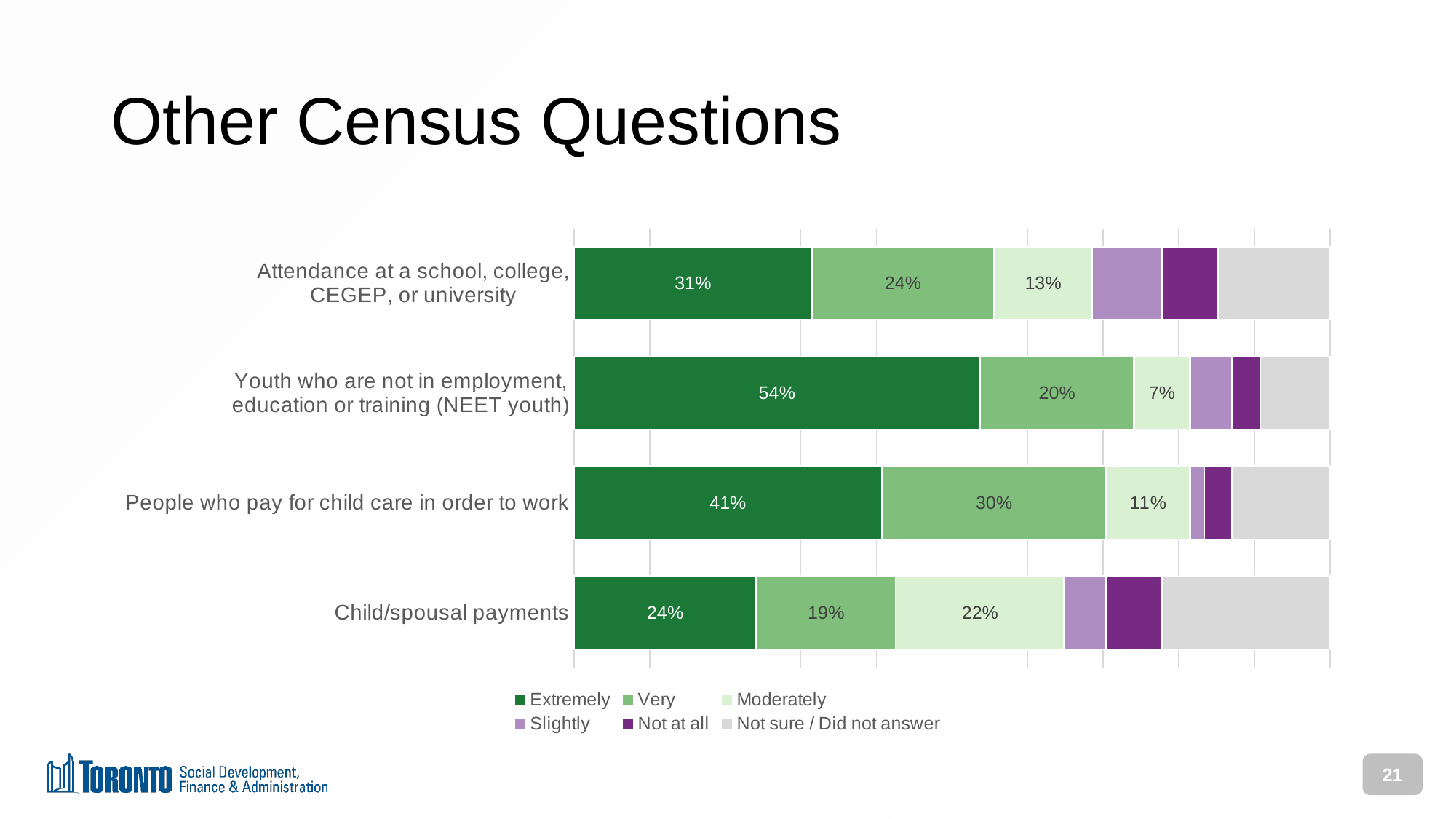

# Other Census Questions

### Chart

| Category | Extremely | Very | Moderately | Slightly | Not at all | Not sure / Did not answer |
|---|---|---|---|---|---|---|
| Attendance at a school, college,
CEGEP, or university | 17.0 | 13.0 | 7.0 | 5.0 | 4.0 | 8.0 |
| Youth who are not in employment,
education or training (NEET youth) | 29.0 | 11.0 | 4.0 | 3.0 | 2.0 | 5.0 |
| People who pay for child care in order to work | 22.0 | 16.0 | 6.0 | 1.0 | 2.0 | 7.0 |
| Child/spousal payments | 13.0 | 10.0 | 12.0 | 3.0 | 4.0 | 12.0 |
21